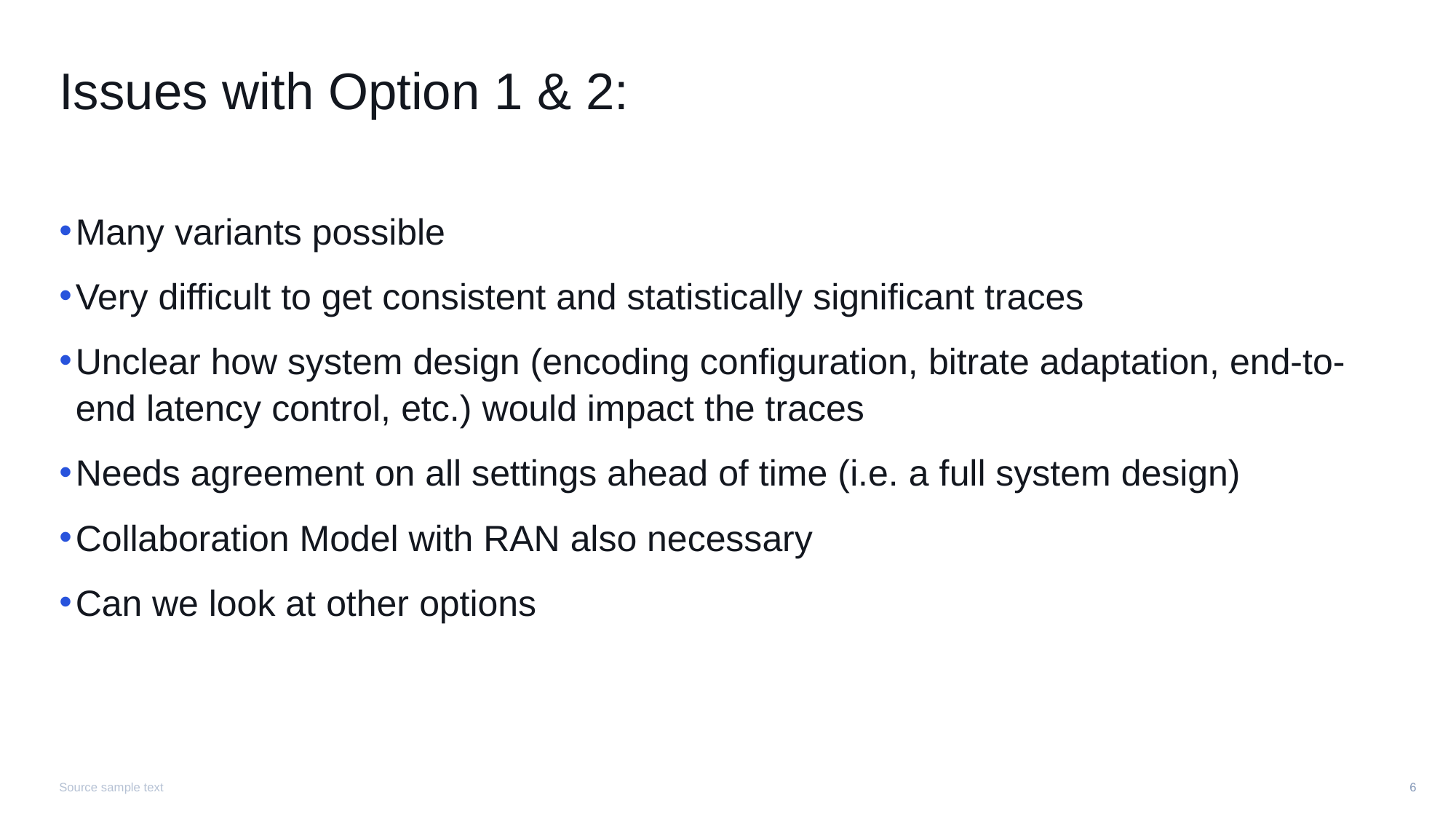

# Issues with Option 1 & 2:

Many variants possible
Very difficult to get consistent and statistically significant traces
Unclear how system design (encoding configuration, bitrate adaptation, end-to-end latency control, etc.) would impact the traces
Needs agreement on all settings ahead of time (i.e. a full system design)
Collaboration Model with RAN also necessary
Can we look at other options
Source sample text